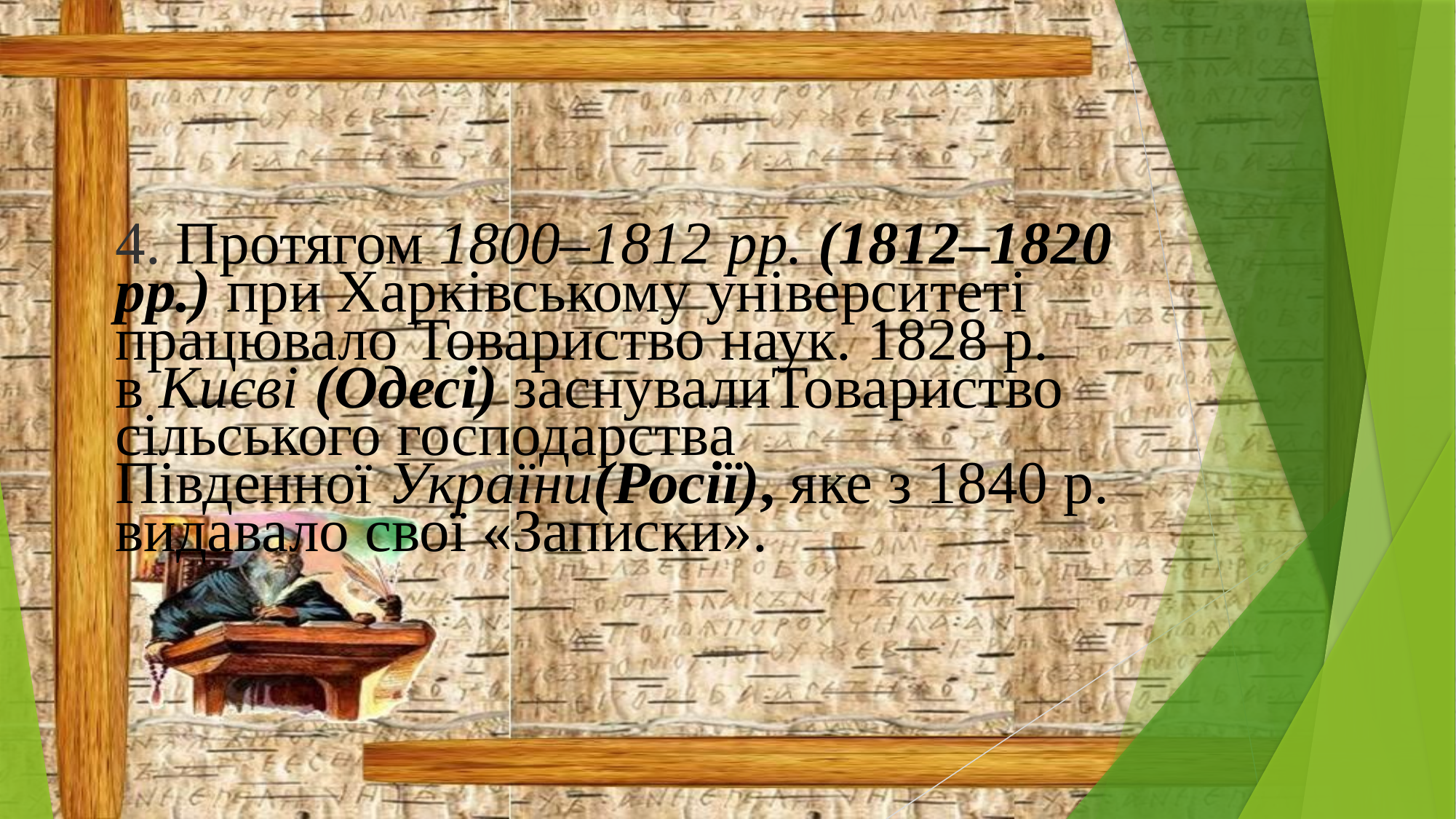

4. Протягом 1800–1812 рр. (1812–1820

рр.) при Харківському університеті

працювало Товариство наук. 1828 р.

в Києві (Одесі) заснувалиТовариство

сільського господарства

Південної України(Росії), яке з 1840 р.

видавало свої «Записки».